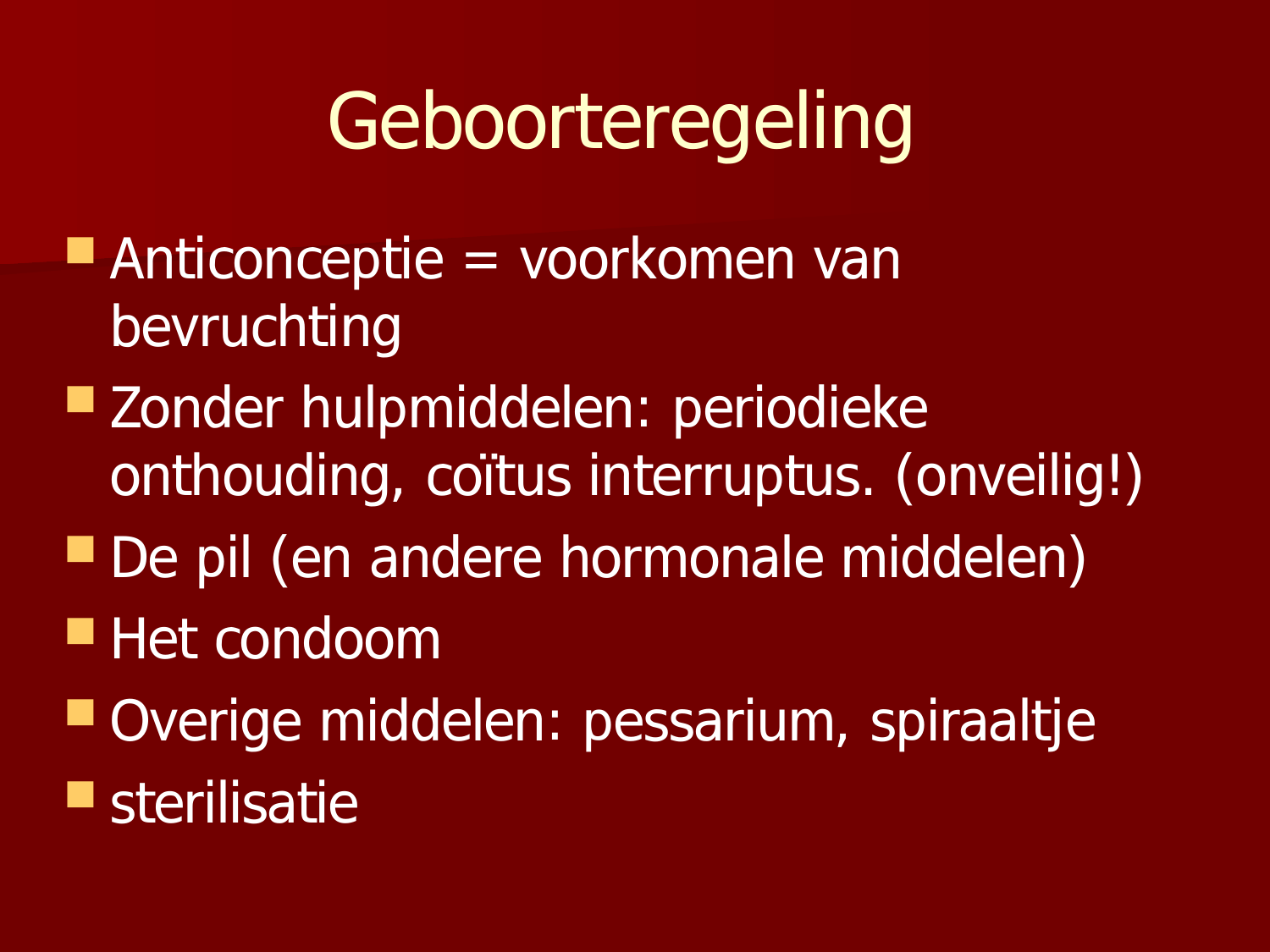

Geboorteregeling
Anticonceptie = voorkomen van bevruchting
Zonder hulpmiddelen: periodieke onthouding, coïtus interruptus. (onveilig!)‏
De pil (en andere hormonale middelen)‏
Het condoom
Overige middelen: pessarium, spiraaltje
sterilisatie